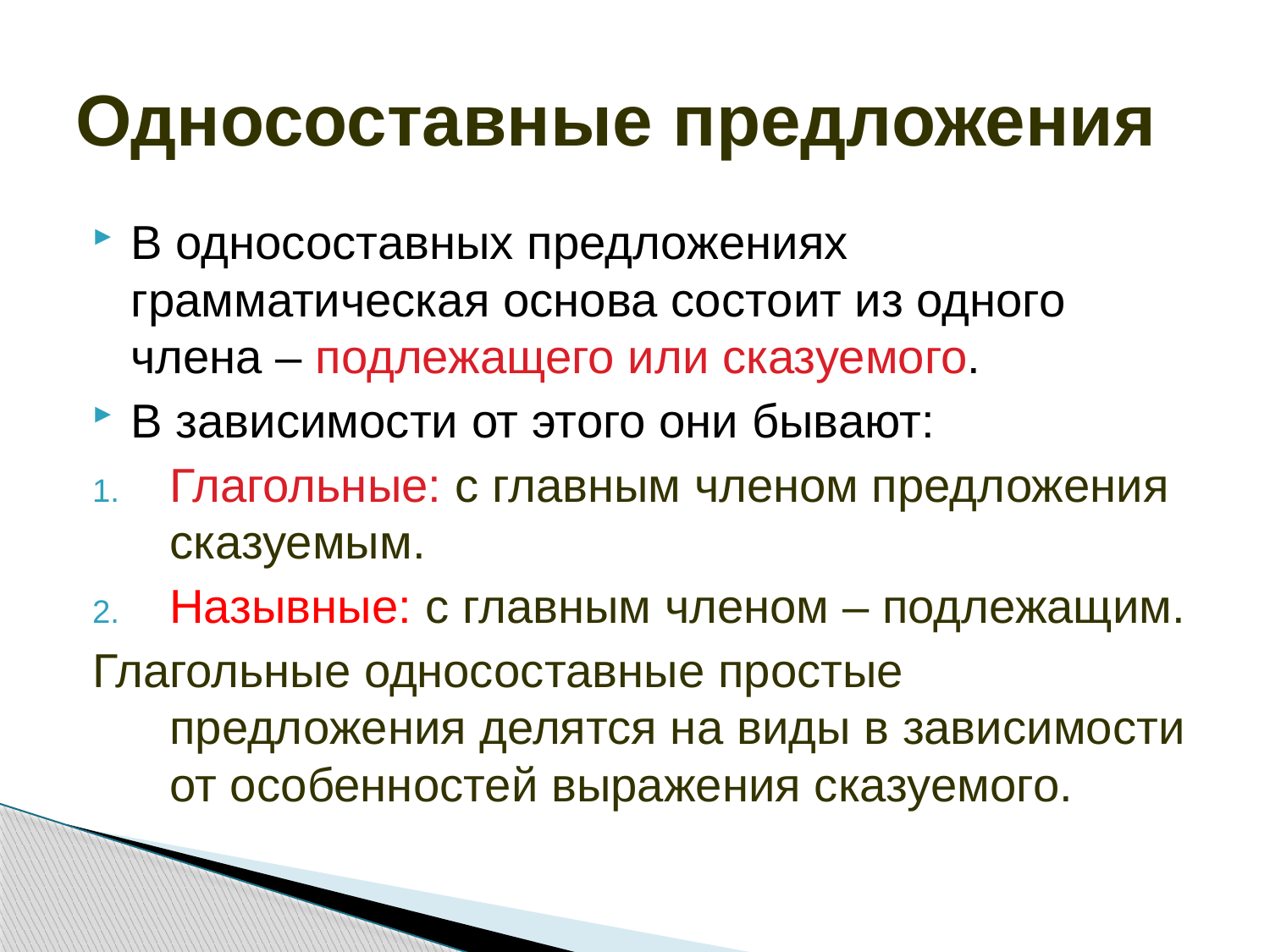

# Односоставные предложения
В односоставных предложениях грамматическая основа состоит из одного члена – подлежащего или сказуемого.
В зависимости от этого они бывают:
Глагольные: с главным членом предложения сказуемым.
Назывные: с главным членом – подлежащим.
Глагольные односоставные простые предложения делятся на виды в зависимости от особенностей выражения сказуемого.